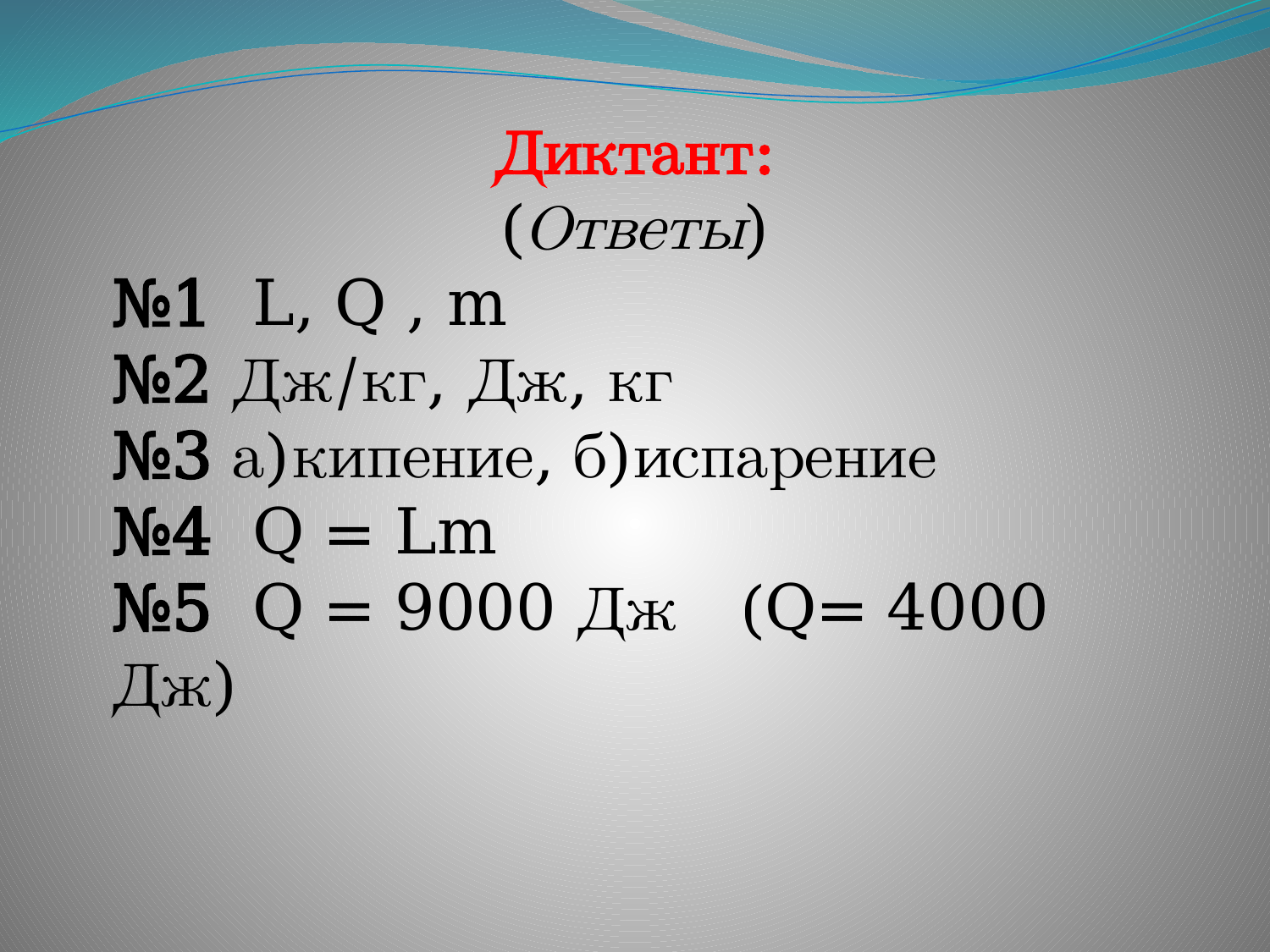

Диктант:
(Ответы)
№1  L, Q , m
№2 Дж/кг, Дж, кг
№3 а)кипение, б)испарение
№4  Q = Lm
№5  Q = 9000 Дж   (Q= 4000 Дж)